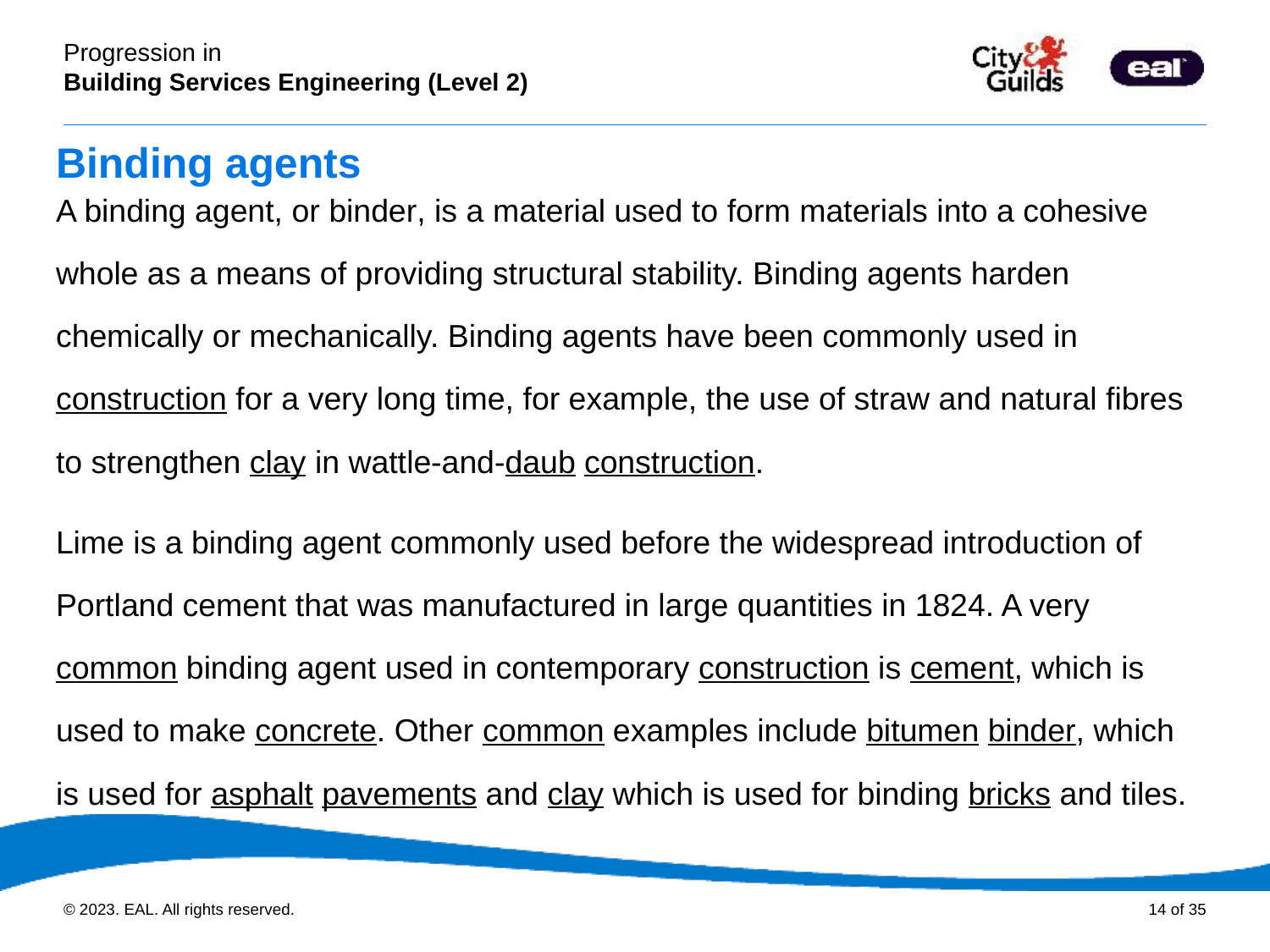

# Binding agents
A binding agent, or binder, is a material used to form materials into a cohesive whole as a means of providing structural stability. Binding agents harden chemically or mechanically. Binding agents have been commonly used in construction for a very long time, for example, the use of straw and natural fibres to strengthen clay in wattle-and-daub construction.
Lime is a binding agent commonly used before the widespread introduction of Portland cement that was manufactured in large quantities in 1824. A very common binding agent used in contemporary construction is cement, which is used to make concrete. Other common examples include bitumen binder, which is used for asphalt pavements and clay which is used for binding bricks and tiles.